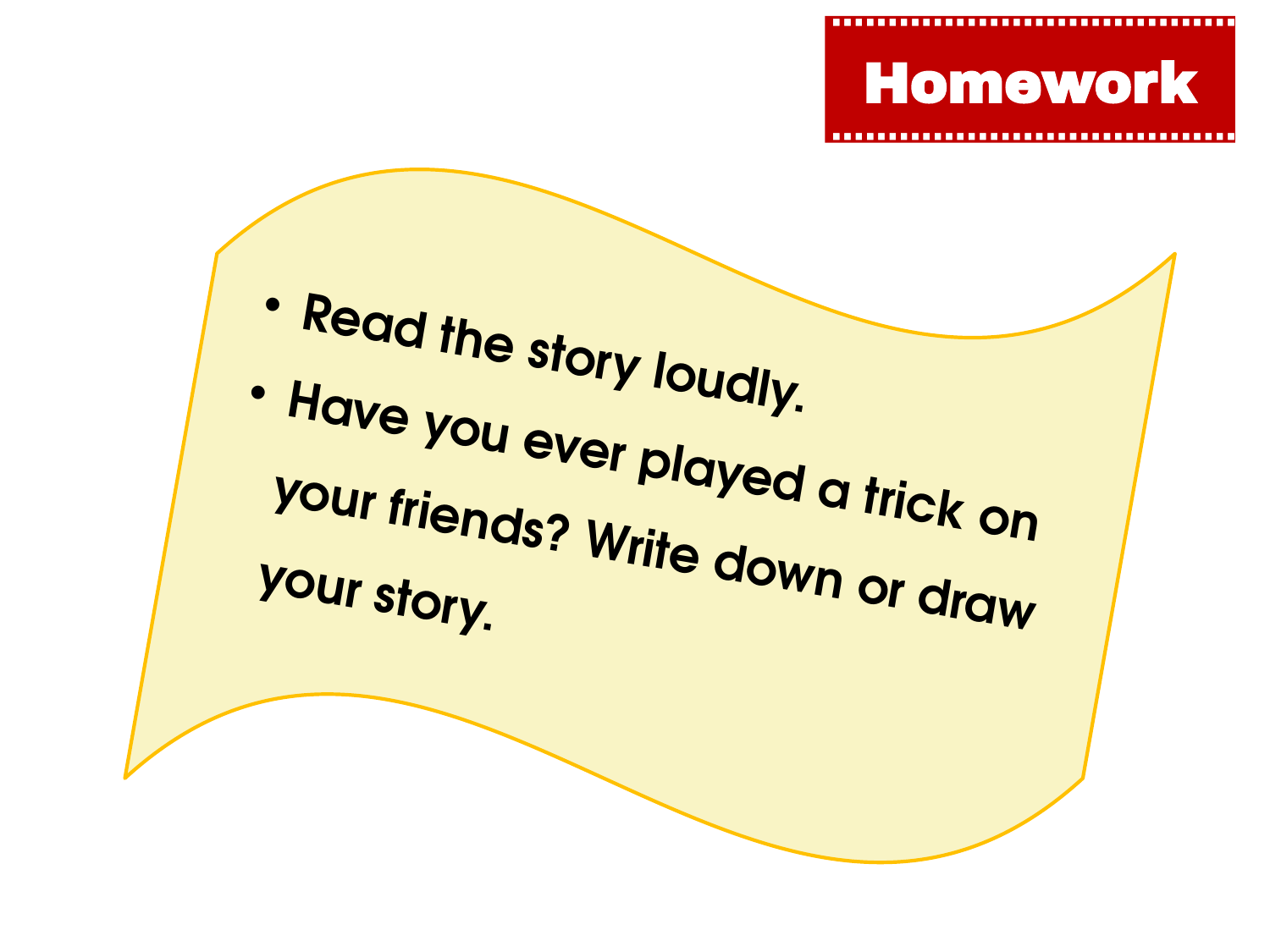

Homework

Read the story loudly.
Have you ever played a trick on your friends? Write down or draw your story.